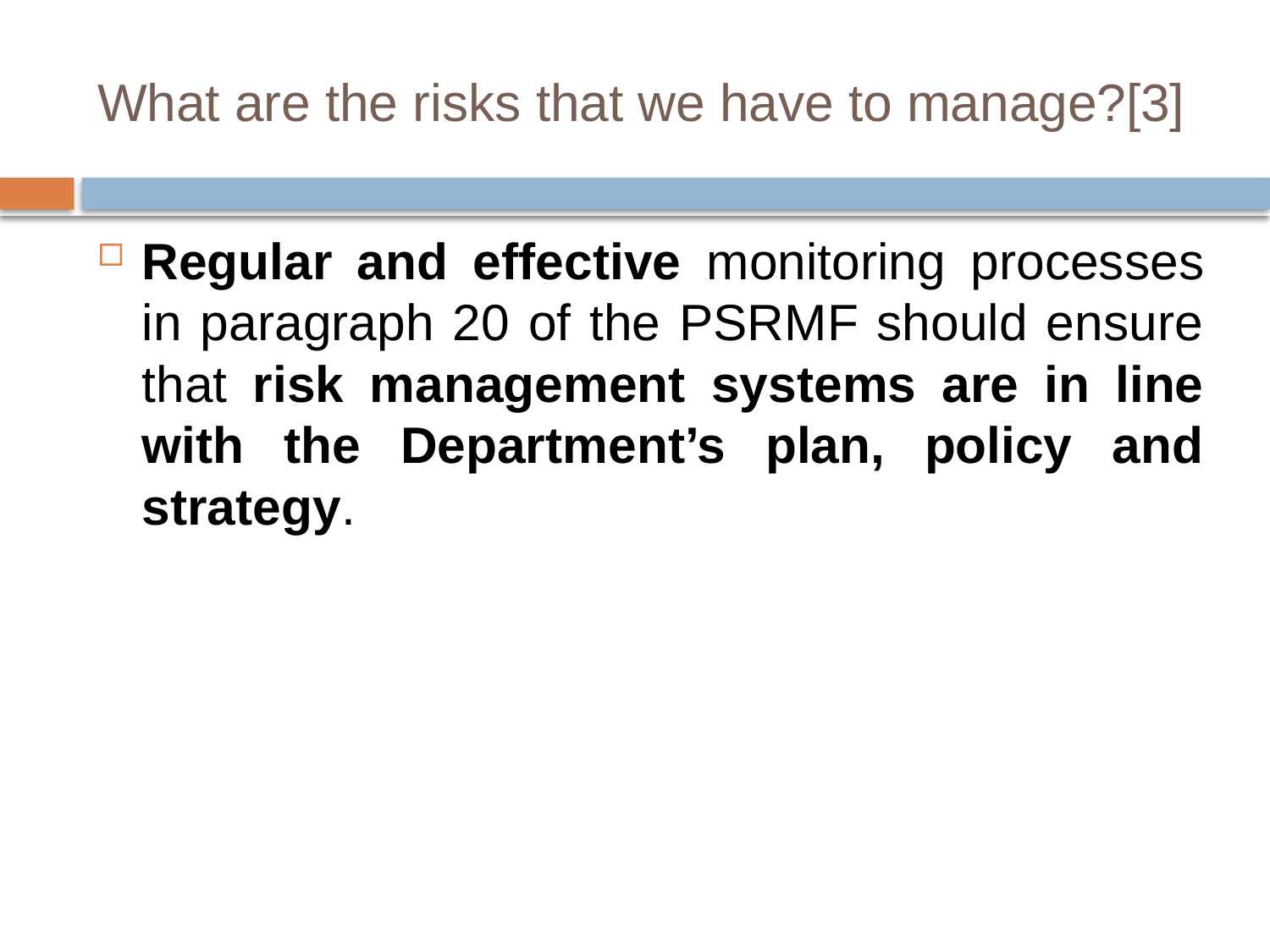

# What are the risks that we have to manage?[3]
Regular and effective monitoring processes in paragraph 20 of the PSRMF should ensure that risk management systems are in line with the Department’s plan, policy and strategy.